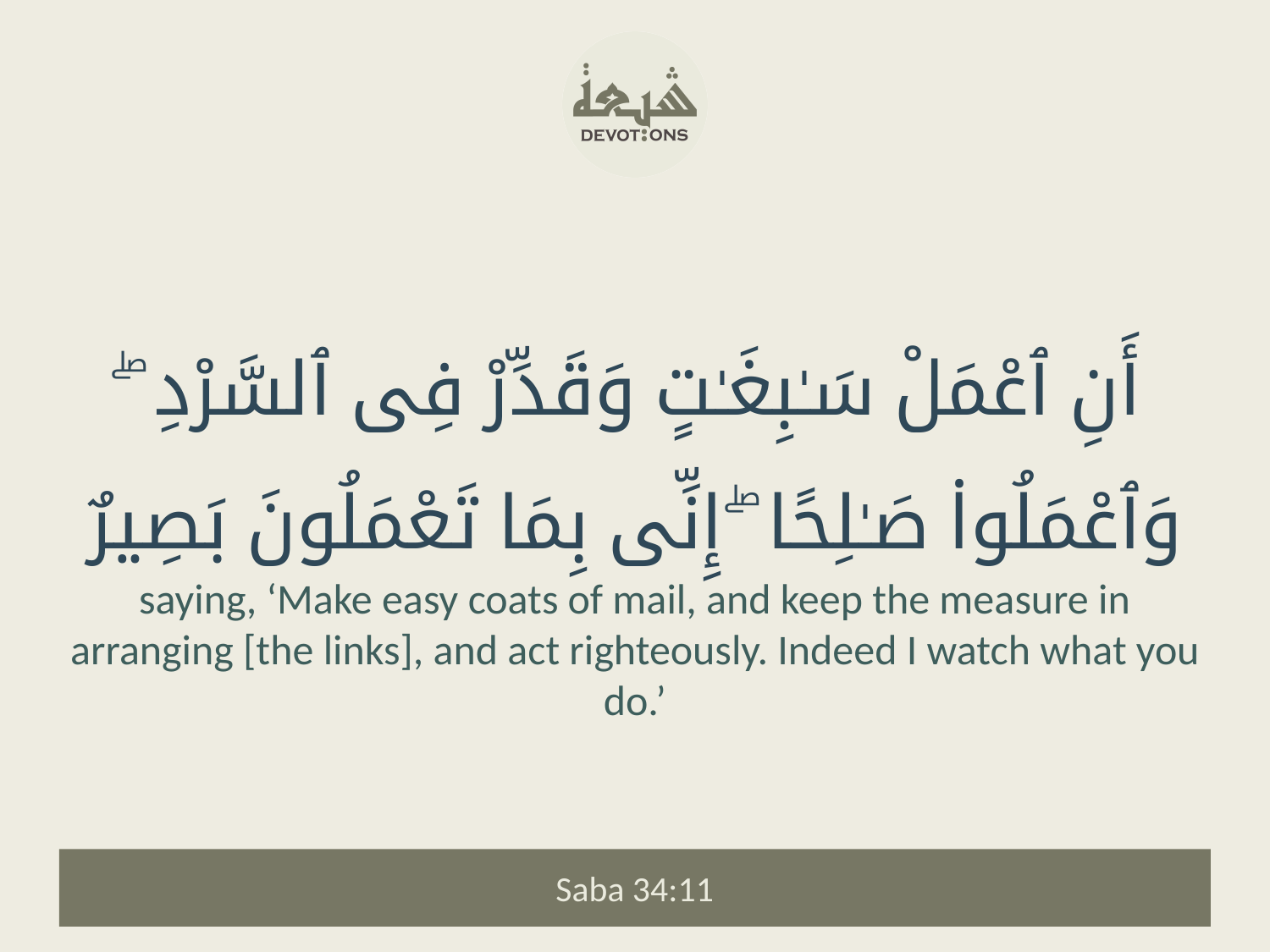

أَنِ ٱعْمَلْ سَـٰبِغَـٰتٍ وَقَدِّرْ فِى ٱلسَّرْدِ ۖ وَٱعْمَلُوا۟ صَـٰلِحًا ۖ إِنِّى بِمَا تَعْمَلُونَ بَصِيرٌ
saying, ‘Make easy coats of mail, and keep the measure in arranging [the links], and act righteously. Indeed I watch what you do.’
Saba 34:11